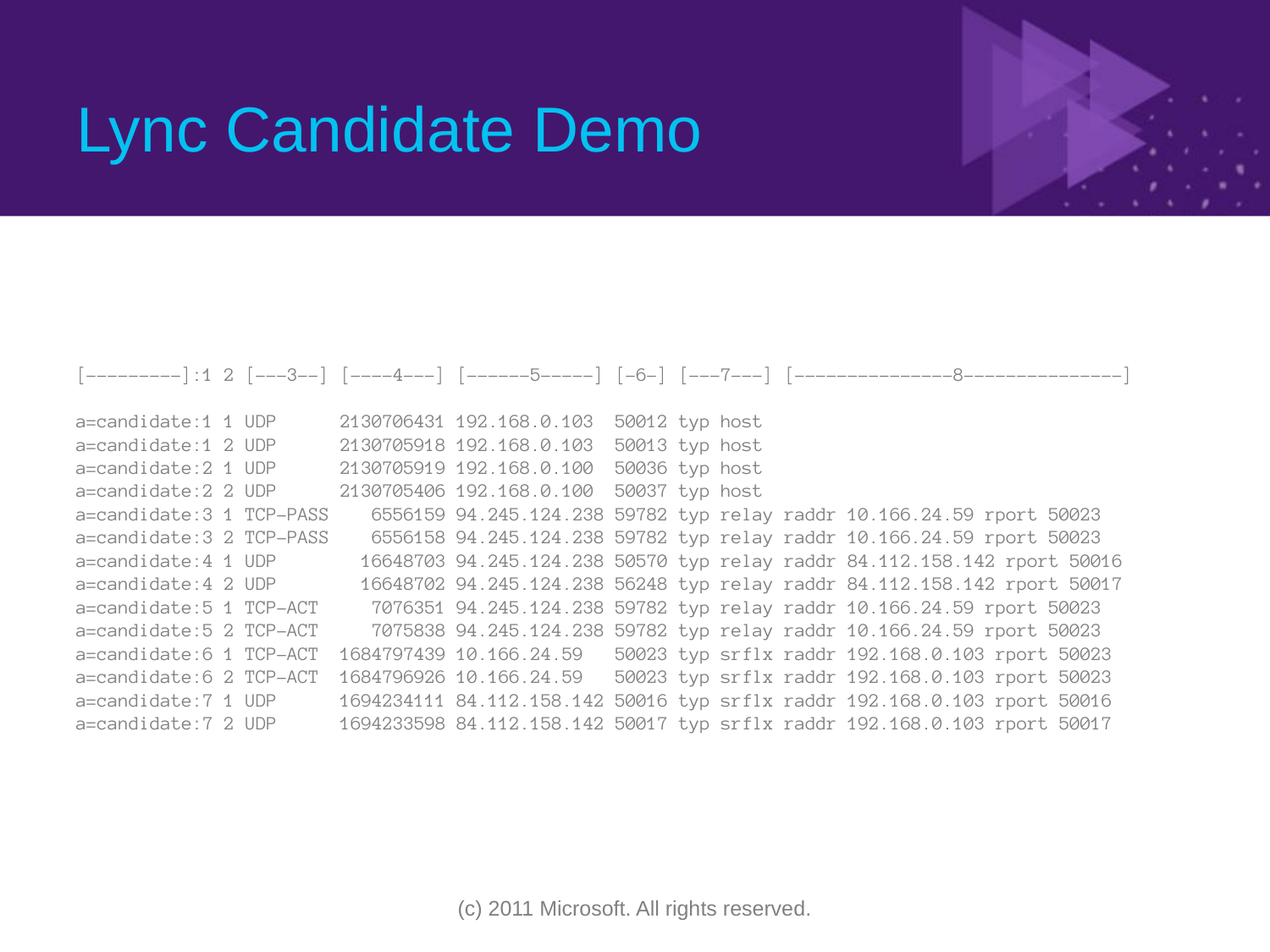

# Lync Candidate Demo
[---------]:1 2 [---3--] [----4---] [------5-----] [-6-] [---7---] [---------------8---------------]

a=candidate:1 1 UDP      2130706431 192.168.0.103  50012 typ host
a=candidate:1 2 UDP      2130705918 192.168.0.103  50013 typ host
a=candidate:2 1 UDP      2130705919 192.168.0.100  50036 typ host
a=candidate:2 2 UDP      2130705406 192.168.0.100  50037 typ host
a=candidate:3 1 TCP-PASS    6556159 94.245.124.238 59782 typ relay raddr 10.166.24.59 rport 50023
a=candidate:3 2 TCP-PASS    6556158 94.245.124.238 59782 typ relay raddr 10.166.24.59 rport 50023
a=candidate:4 1 UDP        16648703 94.245.124.238 50570 typ relay raddr 84.112.158.142 rport 50016
a=candidate:4 2 UDP        16648702 94.245.124.238 56248 typ relay raddr 84.112.158.142 rport 50017
a=candidate:5 1 TCP-ACT     7076351 94.245.124.238 59782 typ relay raddr 10.166.24.59 rport 50023
a=candidate:5 2 TCP-ACT     7075838 94.245.124.238 59782 typ relay raddr 10.166.24.59 rport 50023
a=candidate:6 1 TCP-ACT  1684797439 10.166.24.59   50023 typ srflx raddr 192.168.0.103 rport 50023
a=candidate:6 2 TCP-ACT  1684796926 10.166.24.59   50023 typ srflx raddr 192.168.0.103 rport 50023
a=candidate:7 1 UDP      1694234111 84.112.158.142 50016 typ srflx raddr 192.168.0.103 rport 50016
a=candidate:7 2 UDP      1694233598 84.112.158.142 50017 typ srflx raddr 192.168.0.103 rport 50017

(c) 2011 Microsoft. All rights reserved.